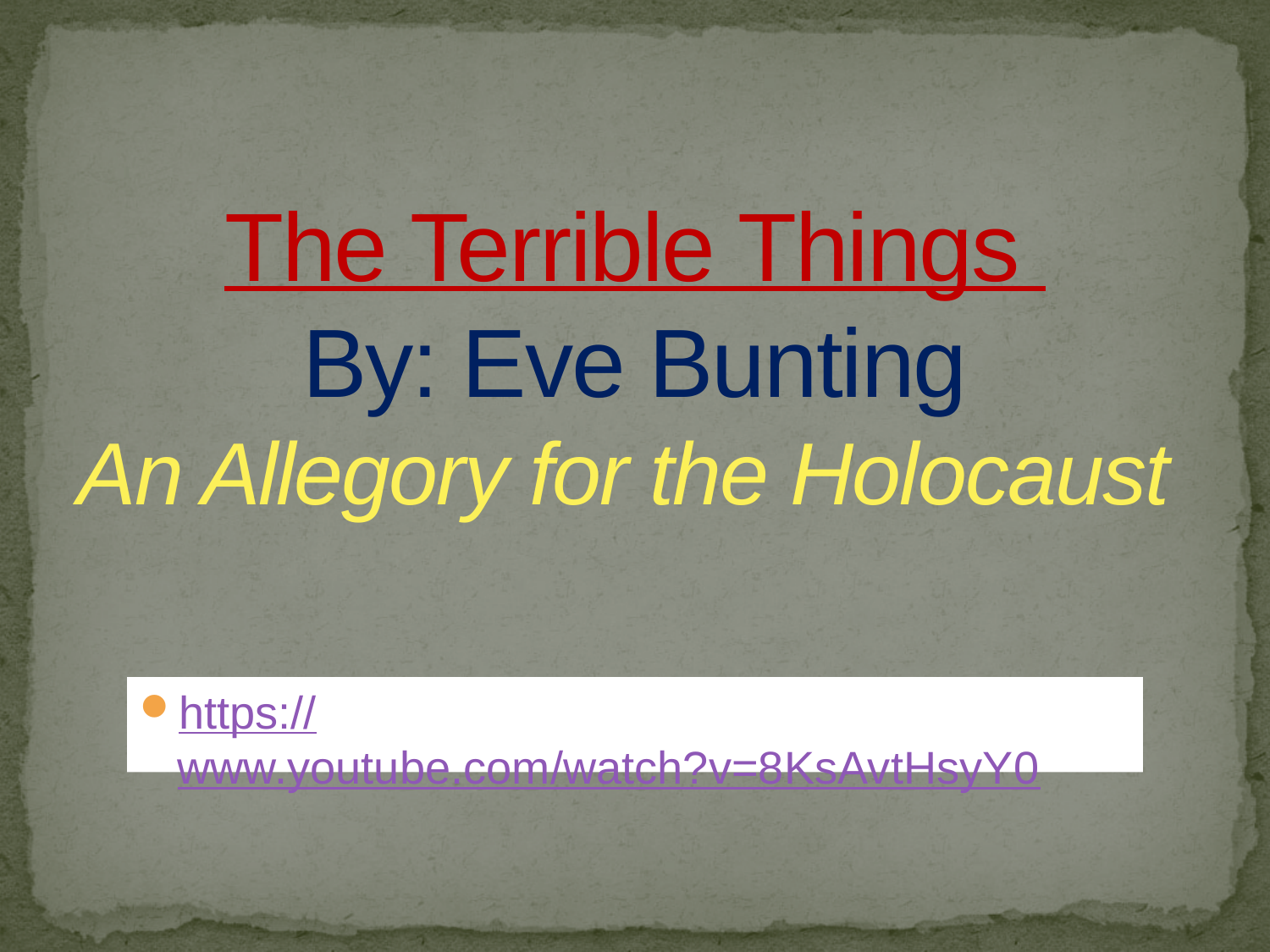

# The Terrible Things By: Eve Bunting An Allegory for the Holocaust
https://www.youtube.com/watch?v=8KsAvtHsyY0